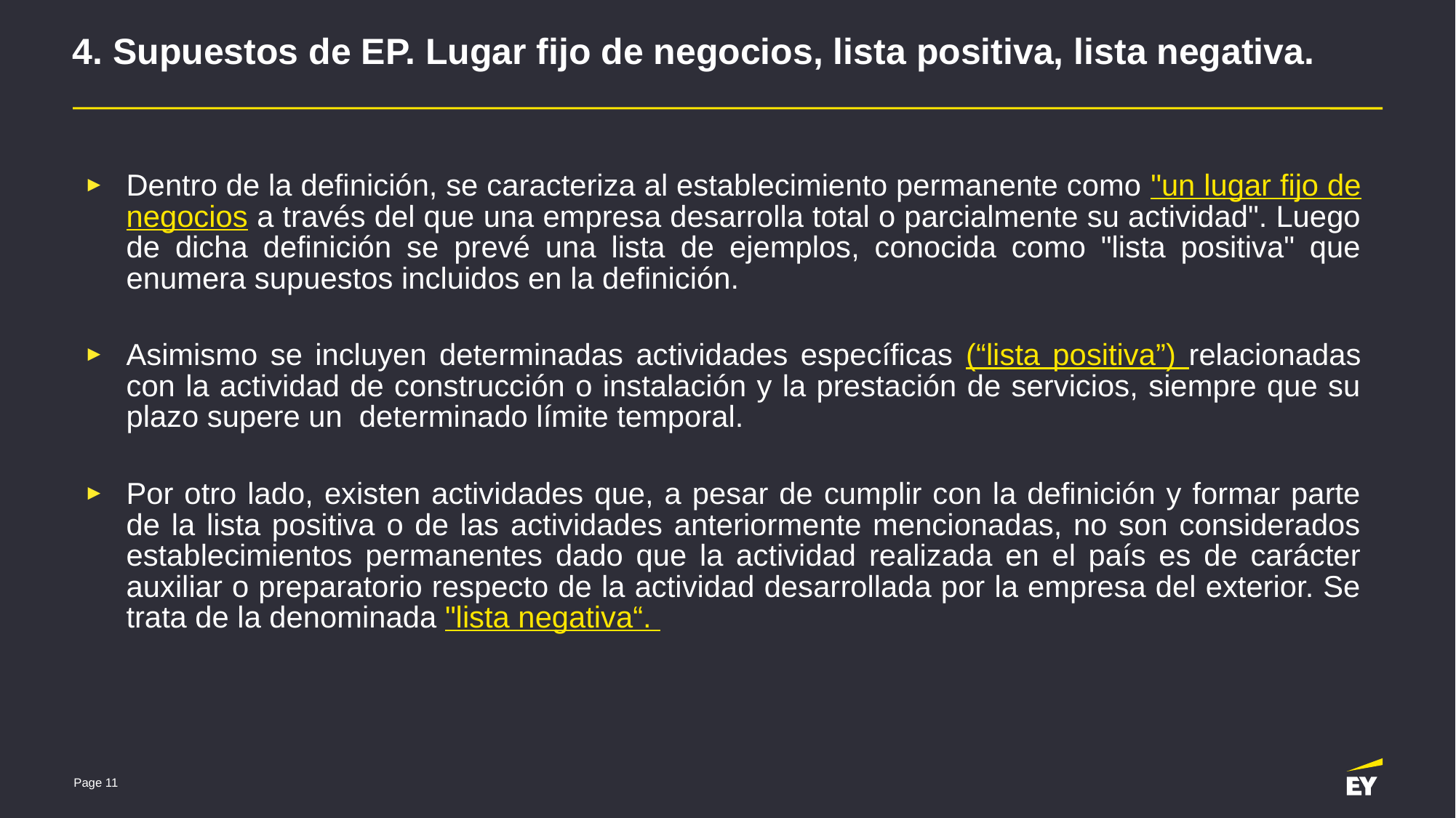

# 4. Supuestos de EP. Lugar fijo de negocios, lista positiva, lista negativa.
Dentro de la definición, se caracteriza al establecimiento permanente como "un lugar fijo de negocios a través del que una empresa desarrolla total o parcialmente su actividad". Luego de dicha definición se prevé una lista de ejemplos, conocida como "lista positiva" que enumera supuestos incluidos en la definición.

Asimismo se incluyen determinadas actividades específicas (“lista positiva”) relacionadas con la actividad de construcción o instalación y la prestación de servicios, siempre que su plazo supere un  determinado límite temporal.

Por otro lado, existen actividades que, a pesar de cumplir con la definición y formar parte de la lista positiva o de las actividades anteriormente mencionadas, no son considerados establecimientos permanentes dado que la actividad realizada en el país es de carácter auxiliar o preparatorio respecto de la actividad desarrollada por la empresa del exterior. Se trata de la denominada "lista negativa“.
Page 11